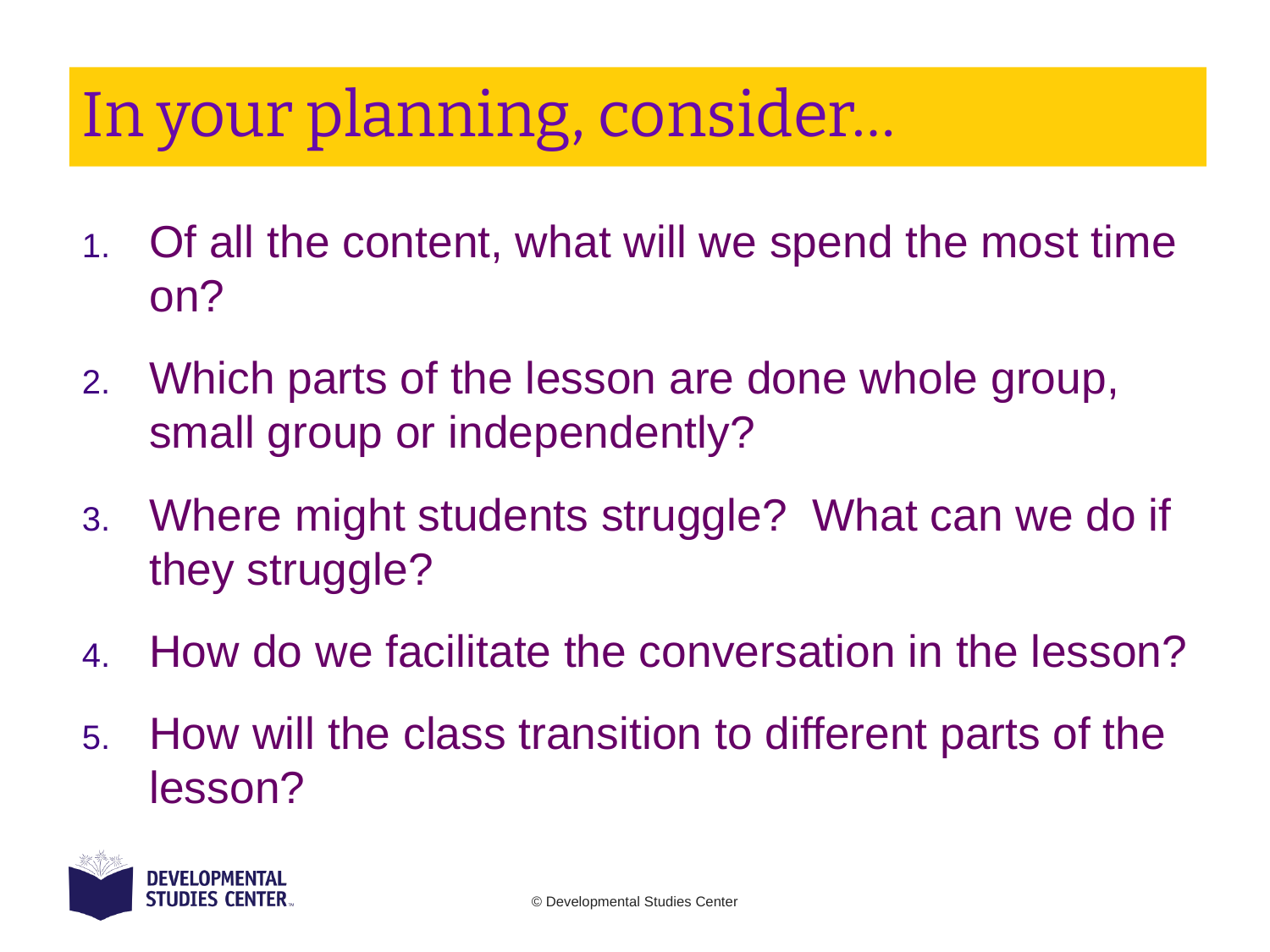

# In your planning, consider…
Of all the content, what will we spend the most time on?
Which parts of the lesson are done whole group, small group or independently?
Where might students struggle?  What can we do if they struggle?
How do we facilitate the conversation in the lesson?
How will the class transition to different parts of the lesson?